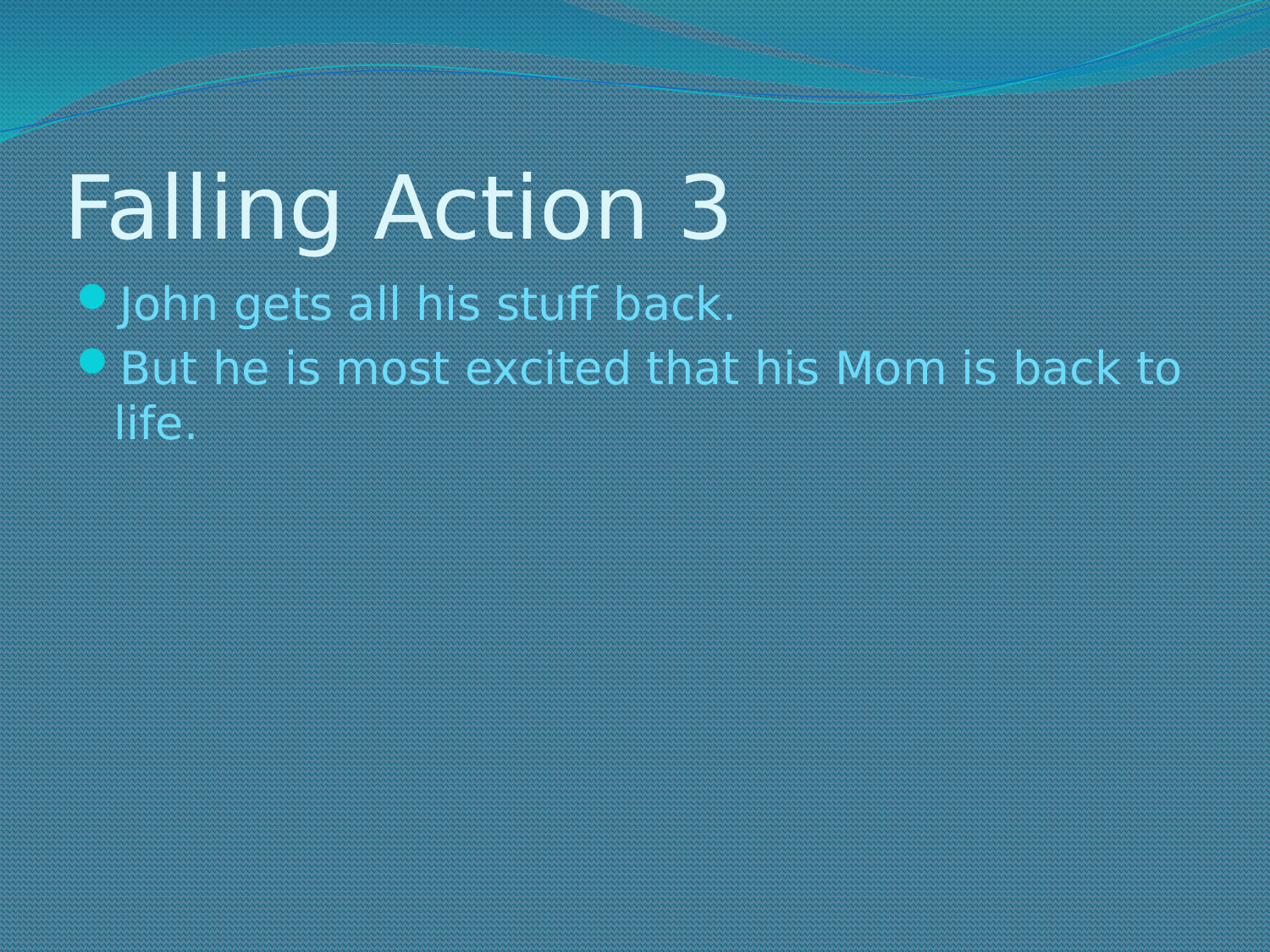

# Falling Action 3
John gets all his stuff back.
But he is most excited that his Mom is back to life.